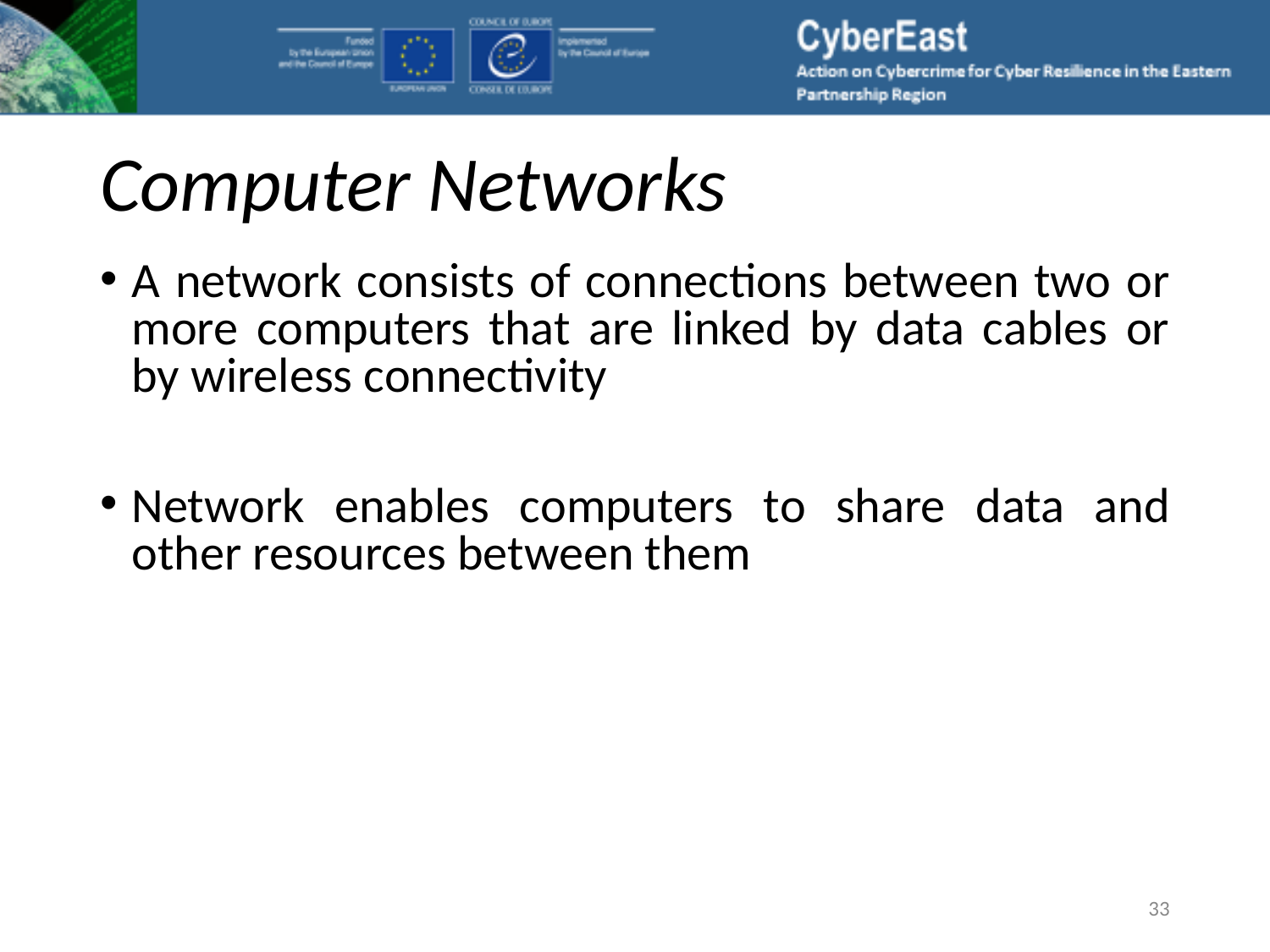

A network consists of connections between two or more computers that are linked by data cables or by wireless connectivity

Network enables computers to share data and other resources between them
Computer Networks
33